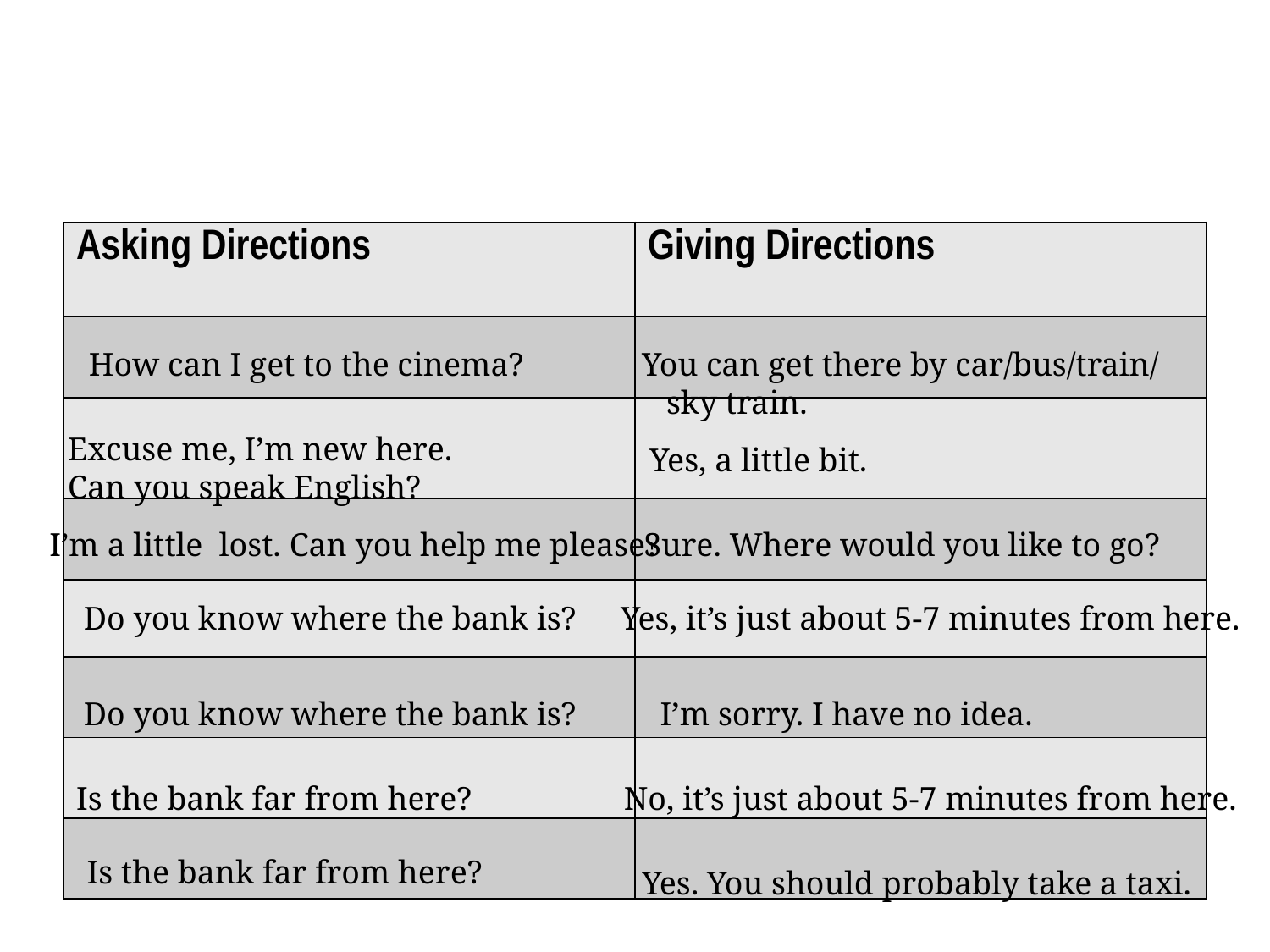

| Asking Directions | Giving Directions |
| --- | --- |
|  |  |
|  |  |
|  |  |
|  |  |
|  |  |
|  |  |
|  |  |
How can I get to the cinema?
   You can get there by car/bus/train/
      sky train.
Excuse me, I’m new here.
Can you speak English?
Yes, a little bit.
I’m a little  lost. Can you help me please?
Sure. Where would you like to go?
Do you know where the bank is?
Yes, it’s just about 5-7 minutes from here.
Do you know where the bank is?
I’m sorry. I have no idea.
Is the bank far from here?
No, it’s just about 5-7 minutes from here.
Is the bank far from here?
Yes. You should probably take a taxi.